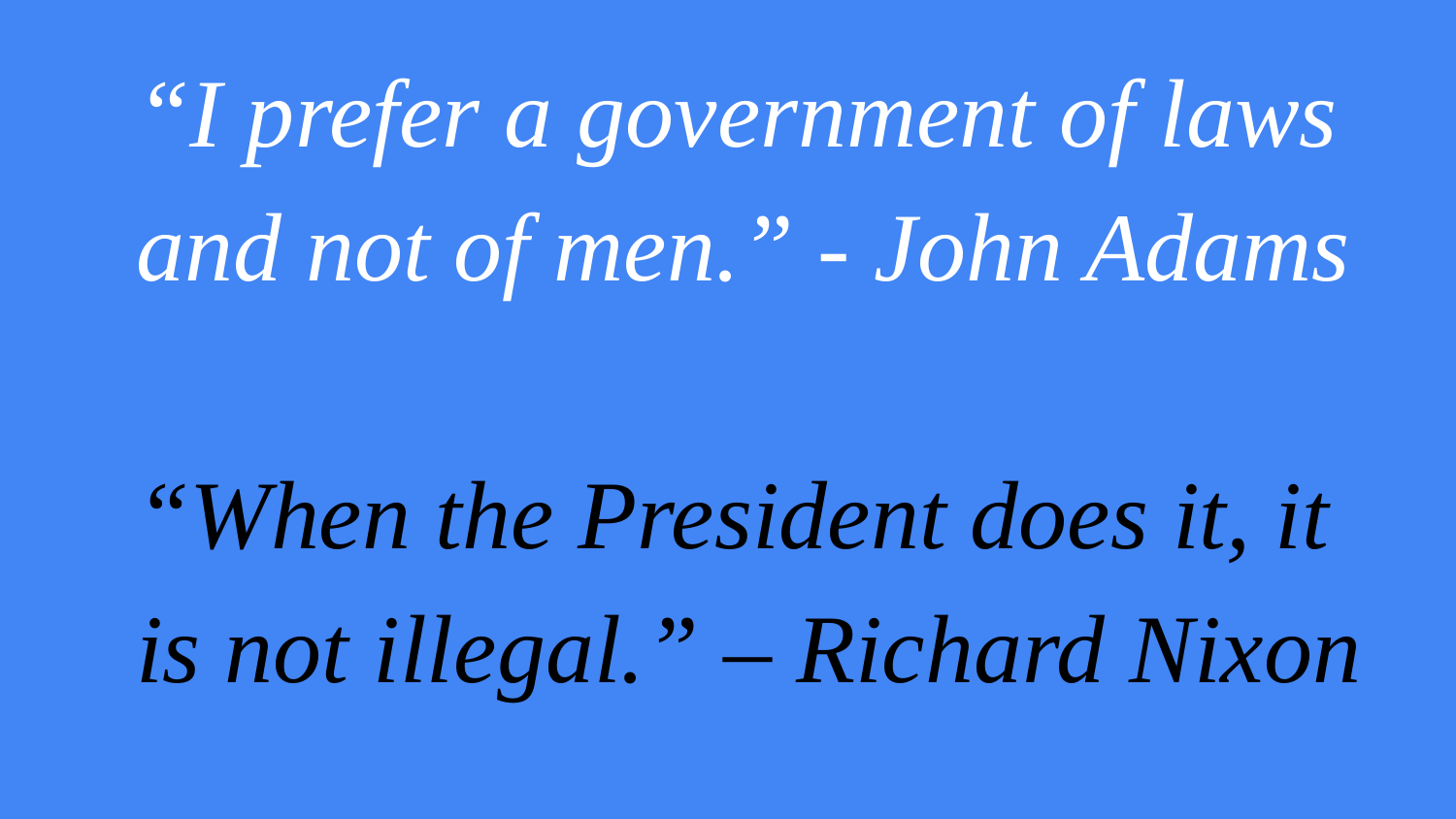

# “I prefer a government of laws and not of men.” - John Adams

“When the President does it, it is not illegal.” – Richard Nixon